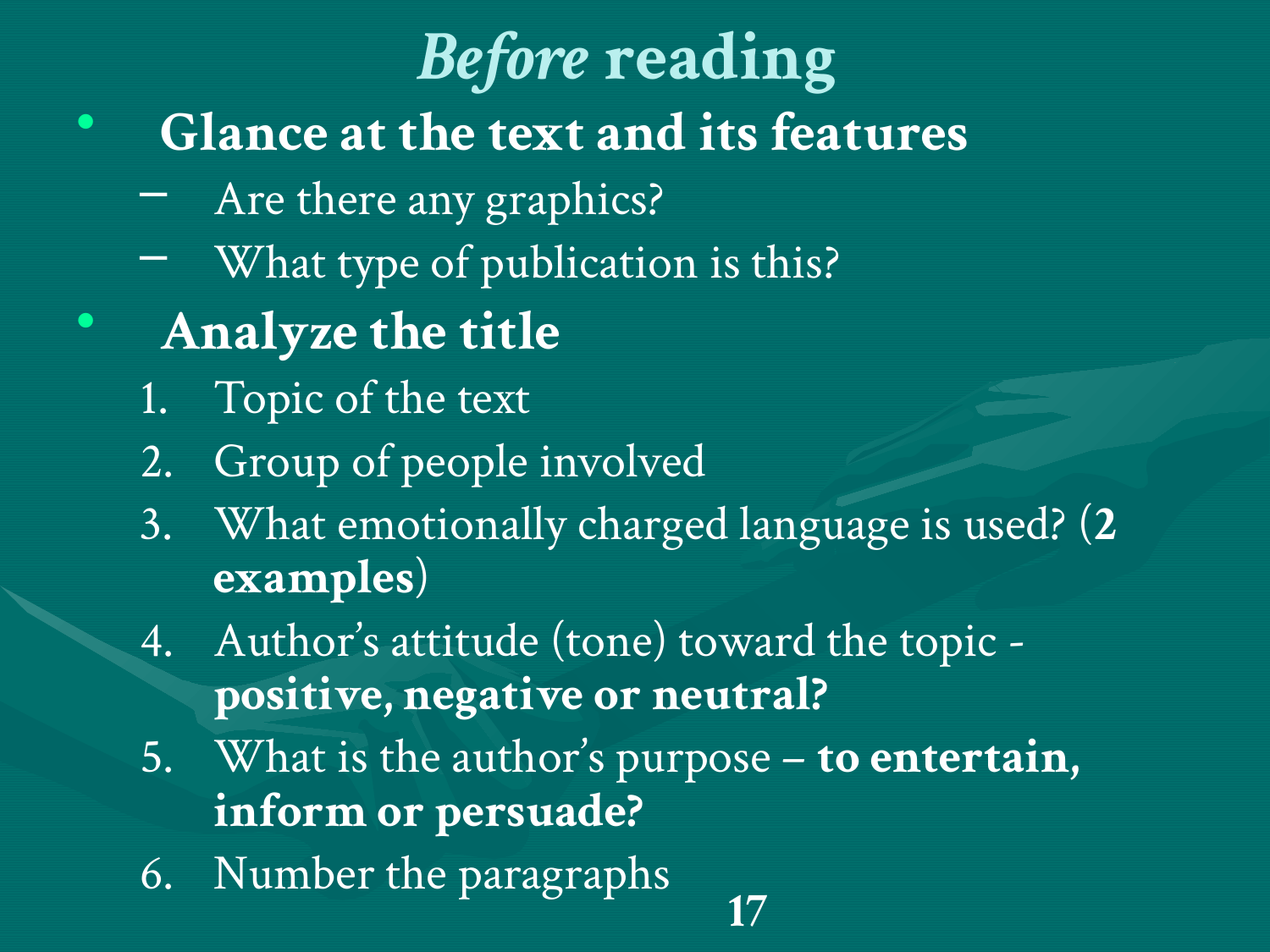

# Before reading
Glance at the text and its features
Are there any graphics?
What type of publication is this?
Analyze the title
Topic of the text
Group of people involved
What emotionally charged language is used? (2 examples)
Author’s attitude (tone) toward the topic - positive, negative or neutral?
What is the author’s purpose – to entertain, inform or persuade?
Number the paragraphs
17